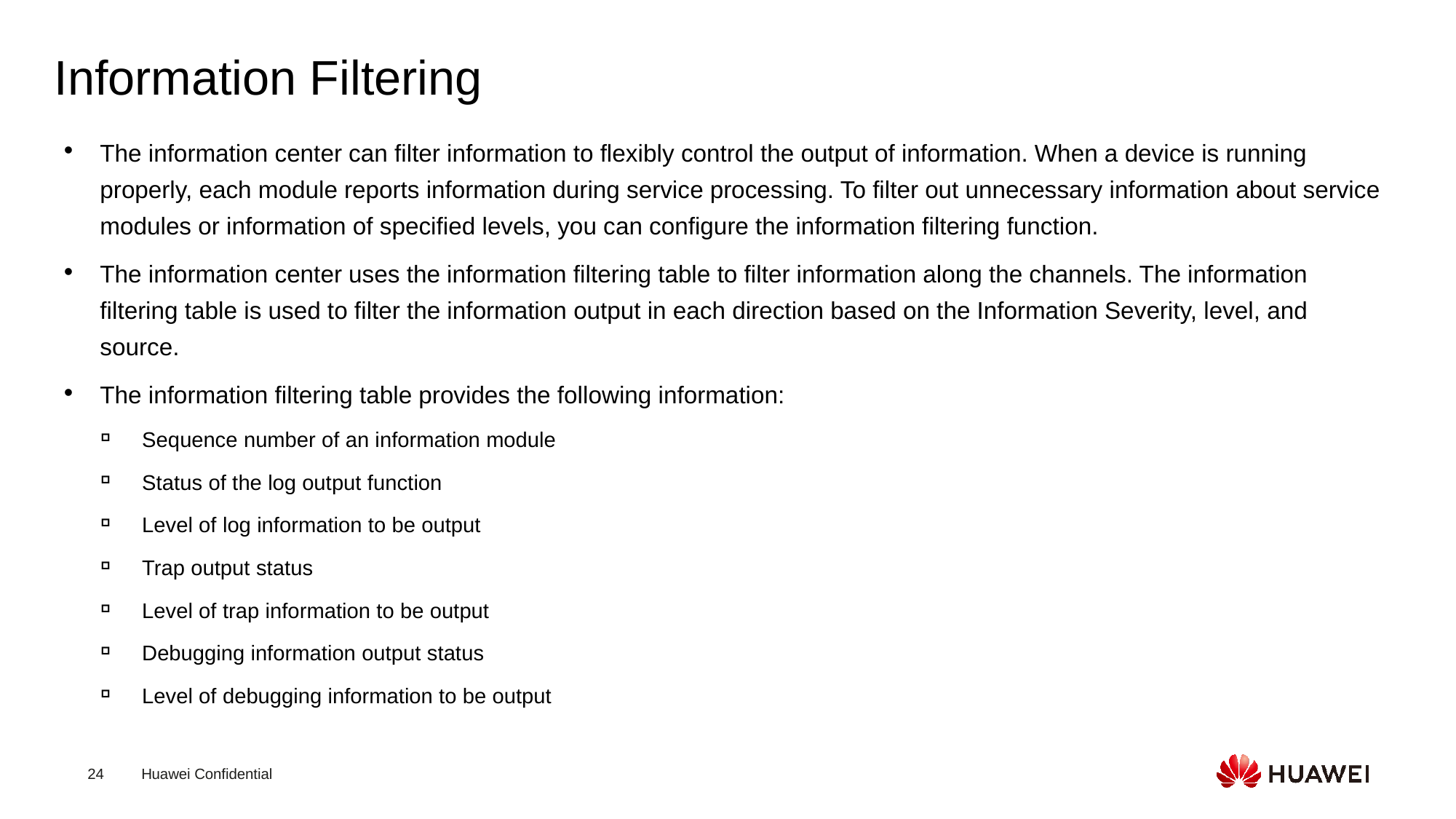

# Information Filtering
The information center can filter information to flexibly control the output of information. When a device is running properly, each module reports information during service processing. To filter out unnecessary information about service modules or information of specified levels, you can configure the information filtering function.
The information center uses the information filtering table to filter information along the channels. The information filtering table is used to filter the information output in each direction based on the Information Severity, level, and source.
The information filtering table provides the following information:
Sequence number of an information module
Status of the log output function
Level of log information to be output
Trap output status
Level of trap information to be output
Debugging information output status
Level of debugging information to be output